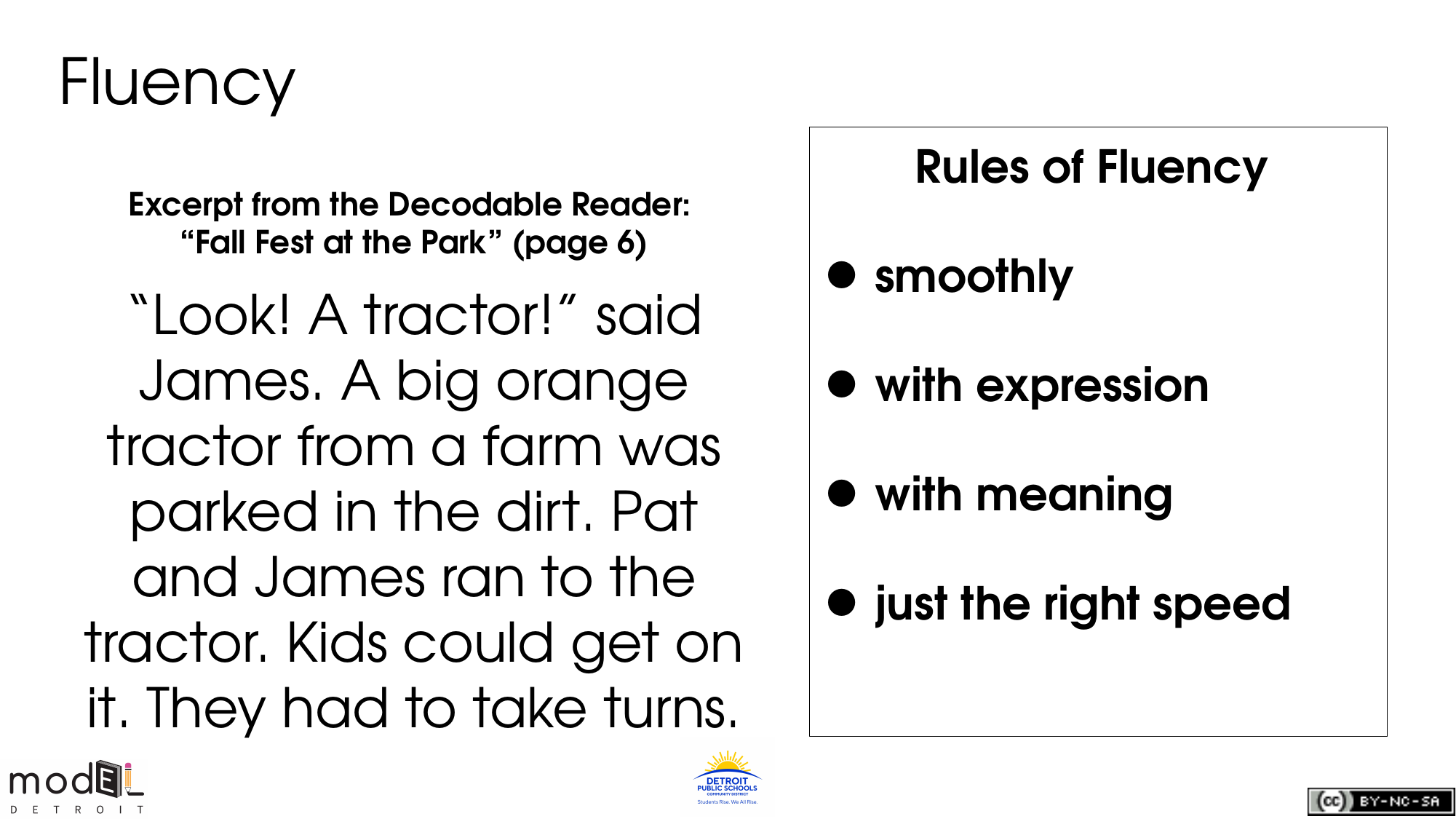

Fluency
Rules of Fluency

smoothly

with expression

with meaning

just the right speed

Excerpt from the Decodable Reader:
“Fall Fest at the Park” (page 6)

“Look! A tractor!” said James. A big orange tractor from a farm was parked in the dirt. Pat and James ran to the tractor. Kids could get on it. They had to take turns.